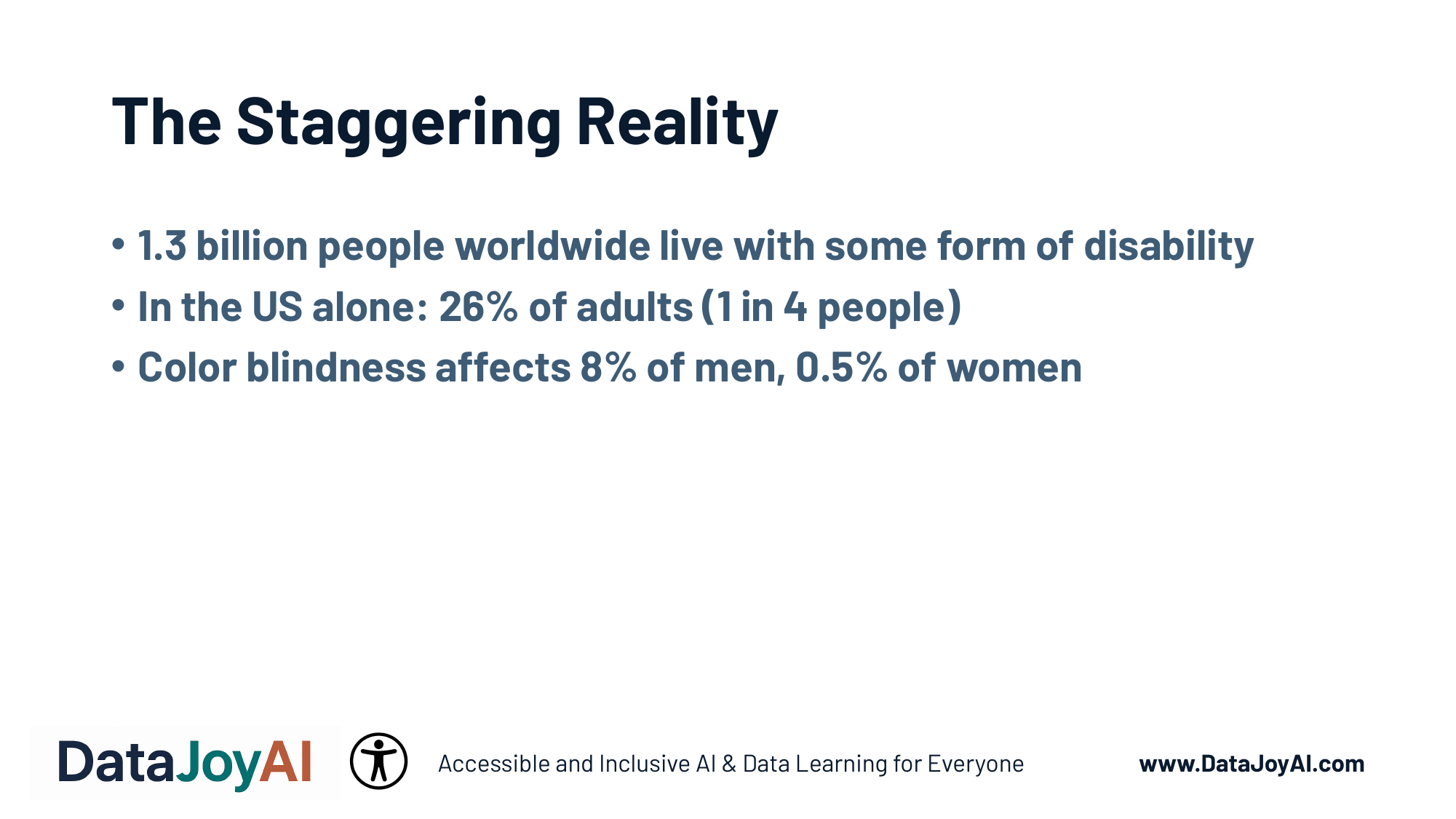

# The Staggering Reality
1.3 billion people worldwide live with some form of disability
In the US alone: 26% of adults (1 in 4 people)
Color blindness affects 8% of men, 0.5% of women